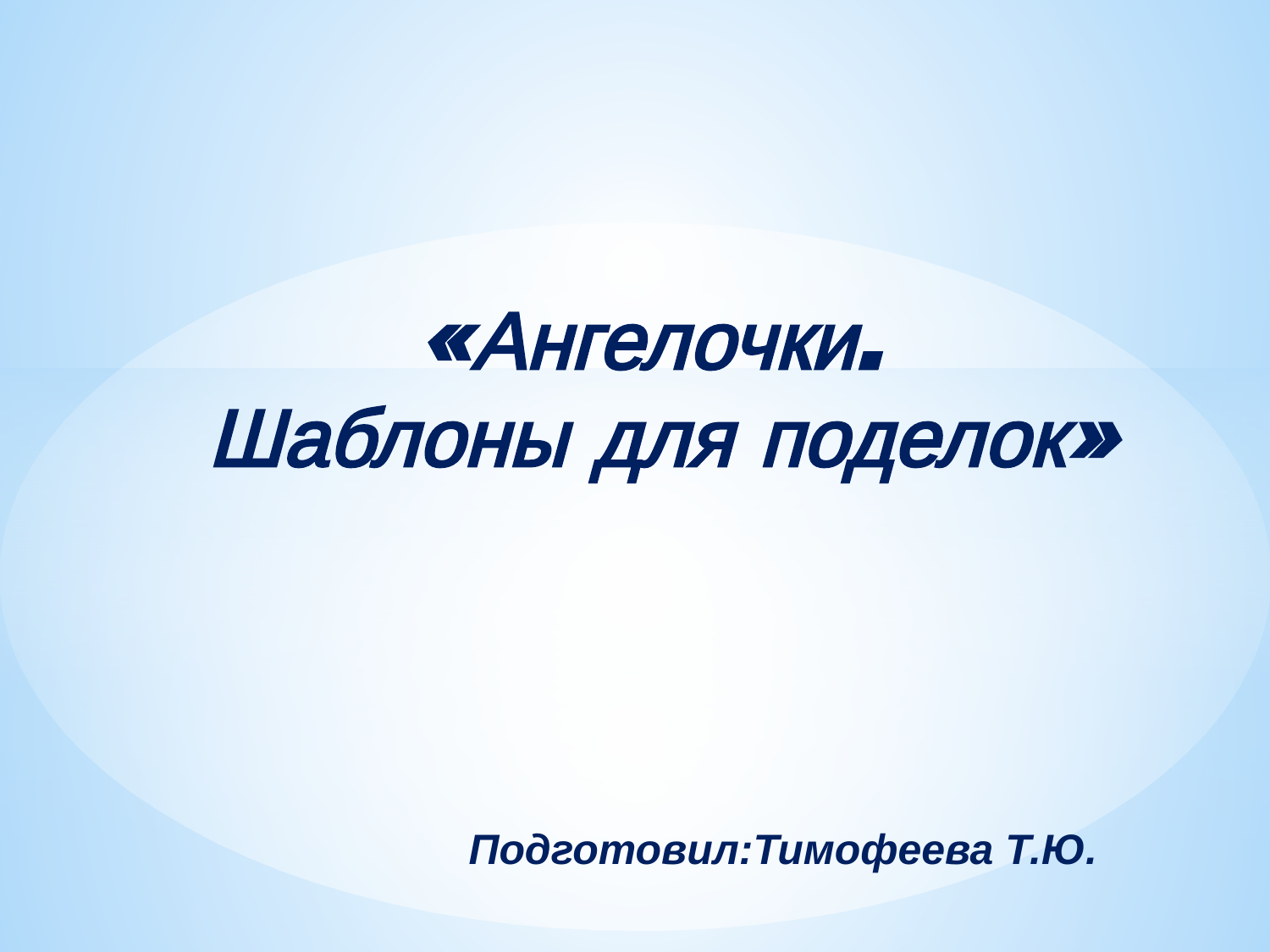

# «Ангелочки. Шаблоны для поделок»
Подготовил:Тимофеева Т.Ю.